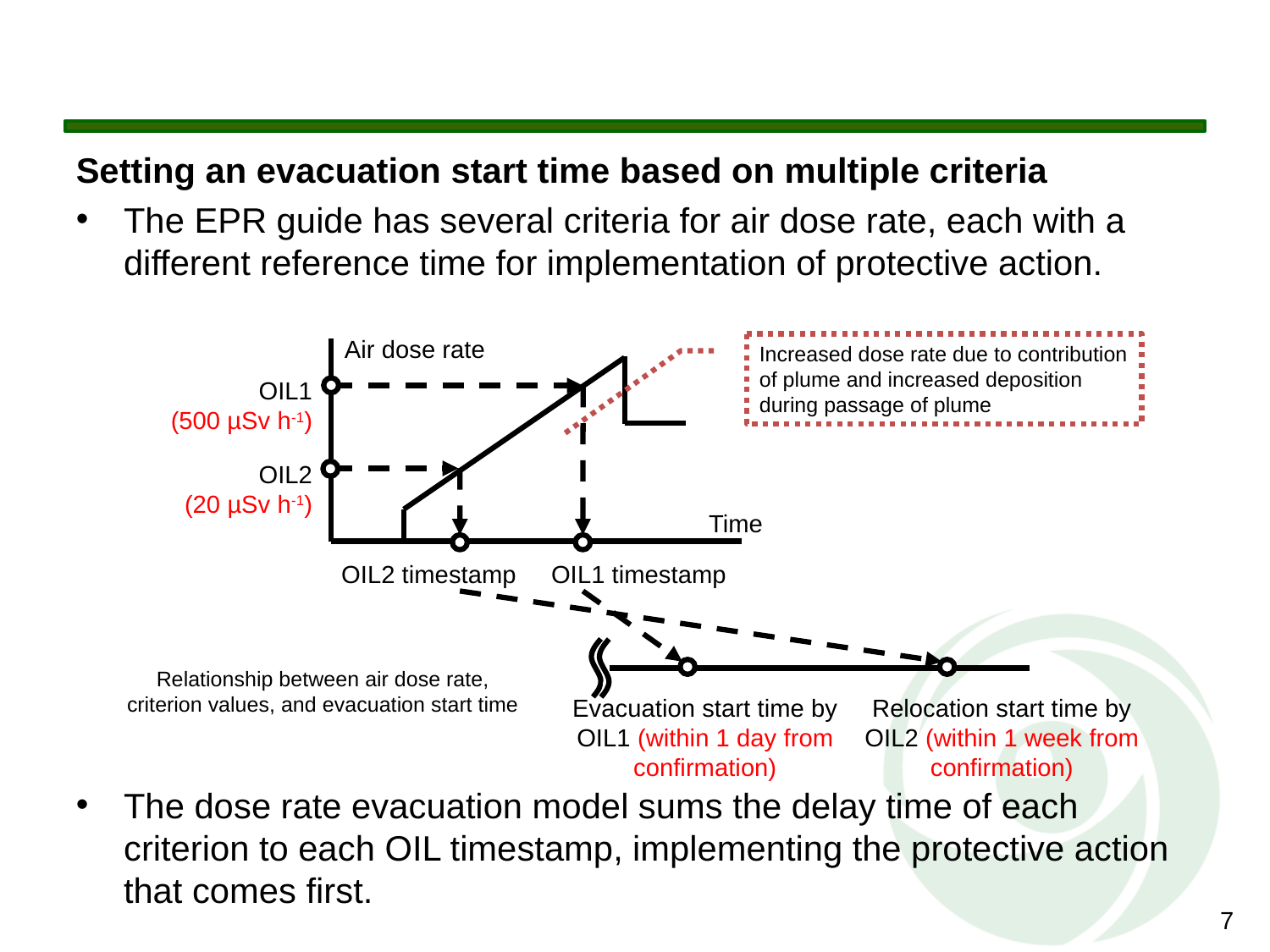

Setting an evacuation start time based on multiple criteria
The EPR guide has several criteria for air dose rate, each with a different reference time for implementation of protective action.

The dose rate evacuation model sums the delay time of each criterion to each OIL timestamp, implementing the protective action that comes first.
Air dose rate
Increased dose rate due to contribution of plume and increased deposition during passage of plume
OIL1
(500 µSv h-1)

OIL2
(20 µSv h-1)

Time

OIL2 timestamp
OIL1 timestamp

Relationship between air dose rate, criterion values, and evacuation start time

Evacuation start time by OIL1 (within 1 day from confirmation)
Relocation start time by OIL2 (within 1 week from confirmation)